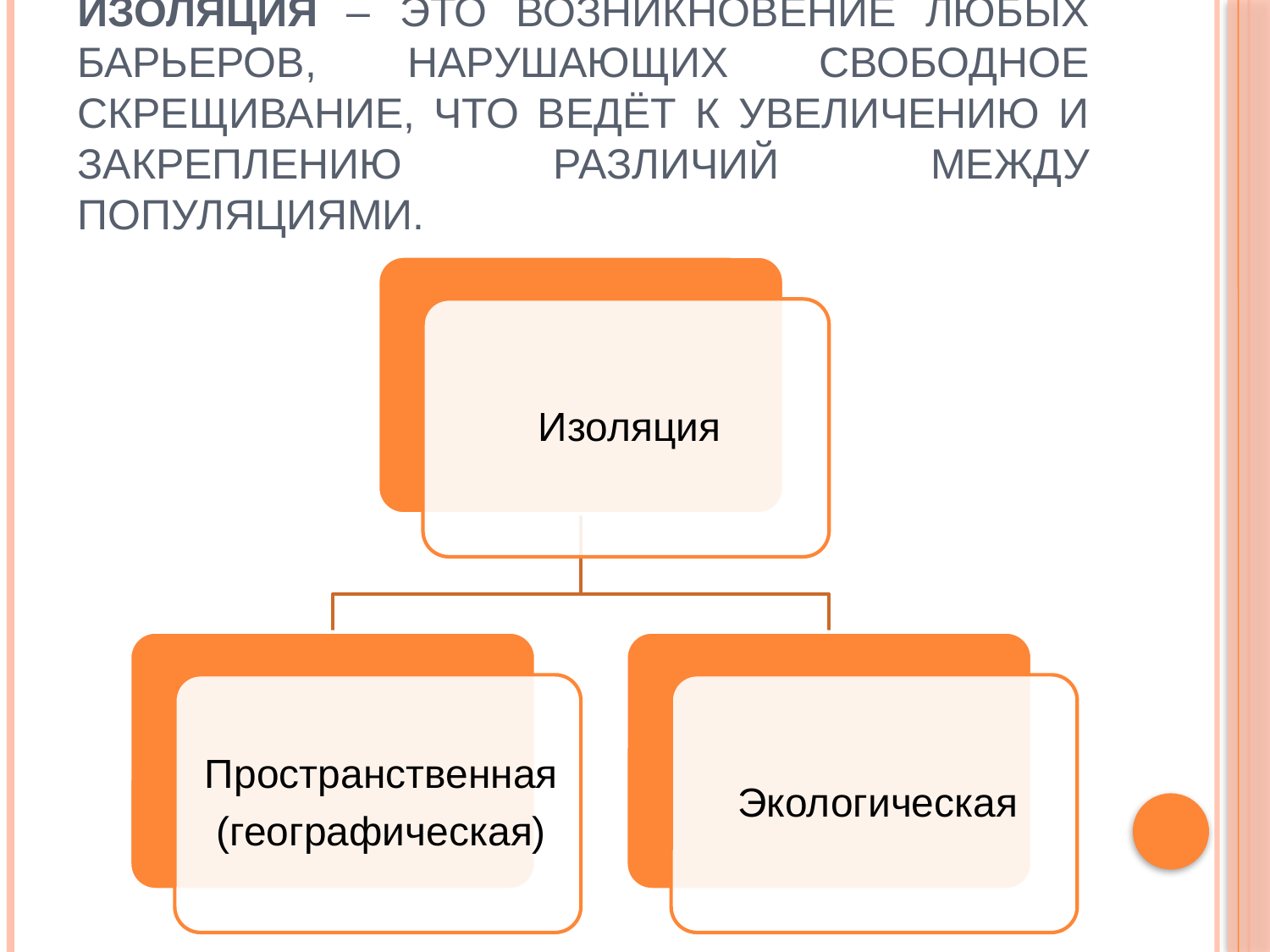

# Изоляция – это возникновение любых барьеров, нарушающих свободное скрещивание, что ведёт к увеличению и закреплению различий между популяциями.
Изоляция
Пространственная
(географическая)
Экологическая